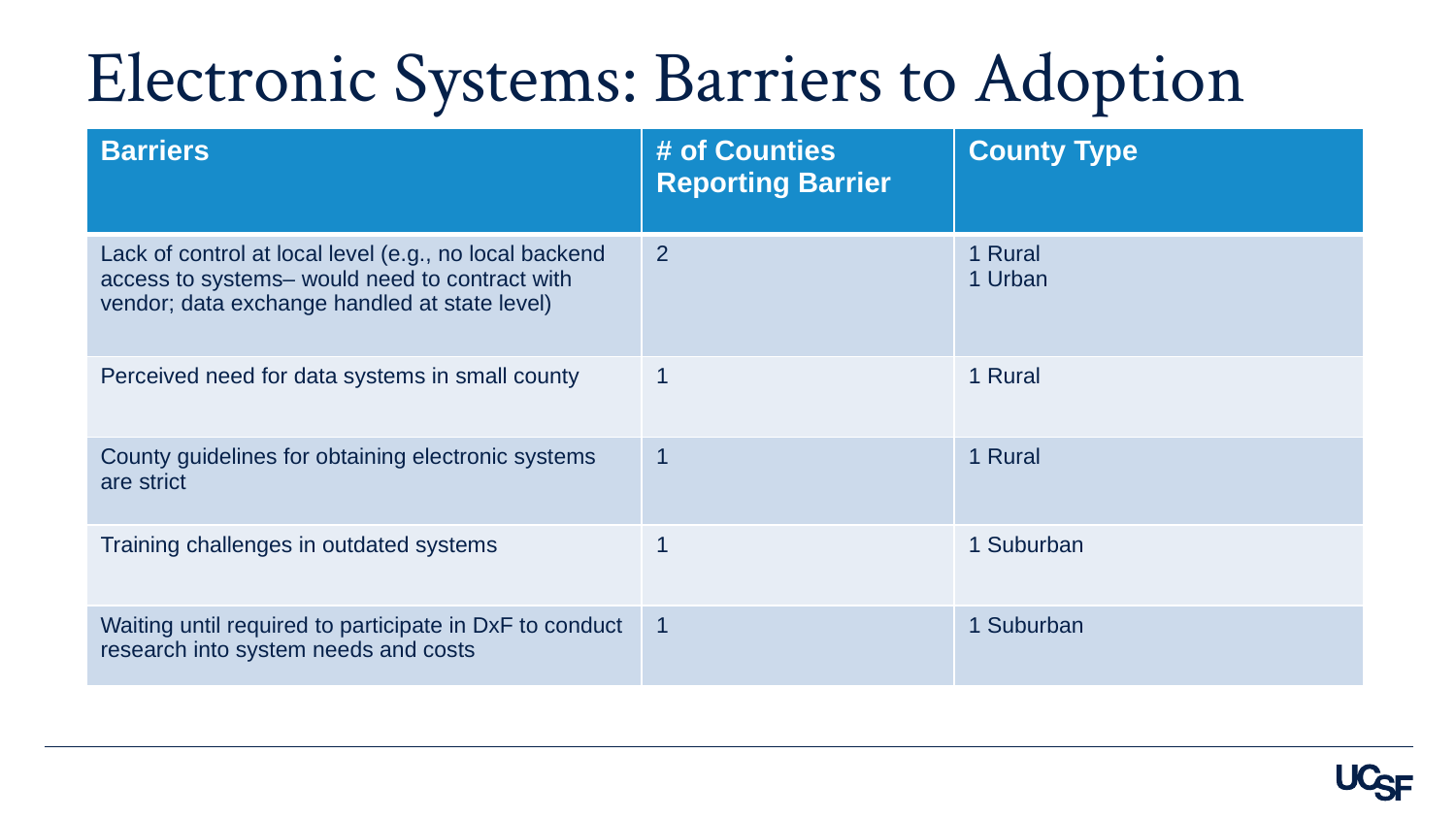

# Electronic Systems: Barriers to Adoption
| Barriers | # of Counties Reporting Barrier | County Type |
| --- | --- | --- |
| Lack of control at local level (e.g., no local backend access to systems– would need to contract with vendor; data exchange handled at state level) | 2 | 1 Rural 1 Urban |
| Perceived need for data systems in small county | 1 | 1 Rural |
| County guidelines for obtaining electronic systems are strict | 1 | 1 Rural |
| Training challenges in outdated systems | 1 | 1 Suburban |
| Waiting until required to participate in DxF to conduct research into system needs and costs | 1 | 1 Suburban |